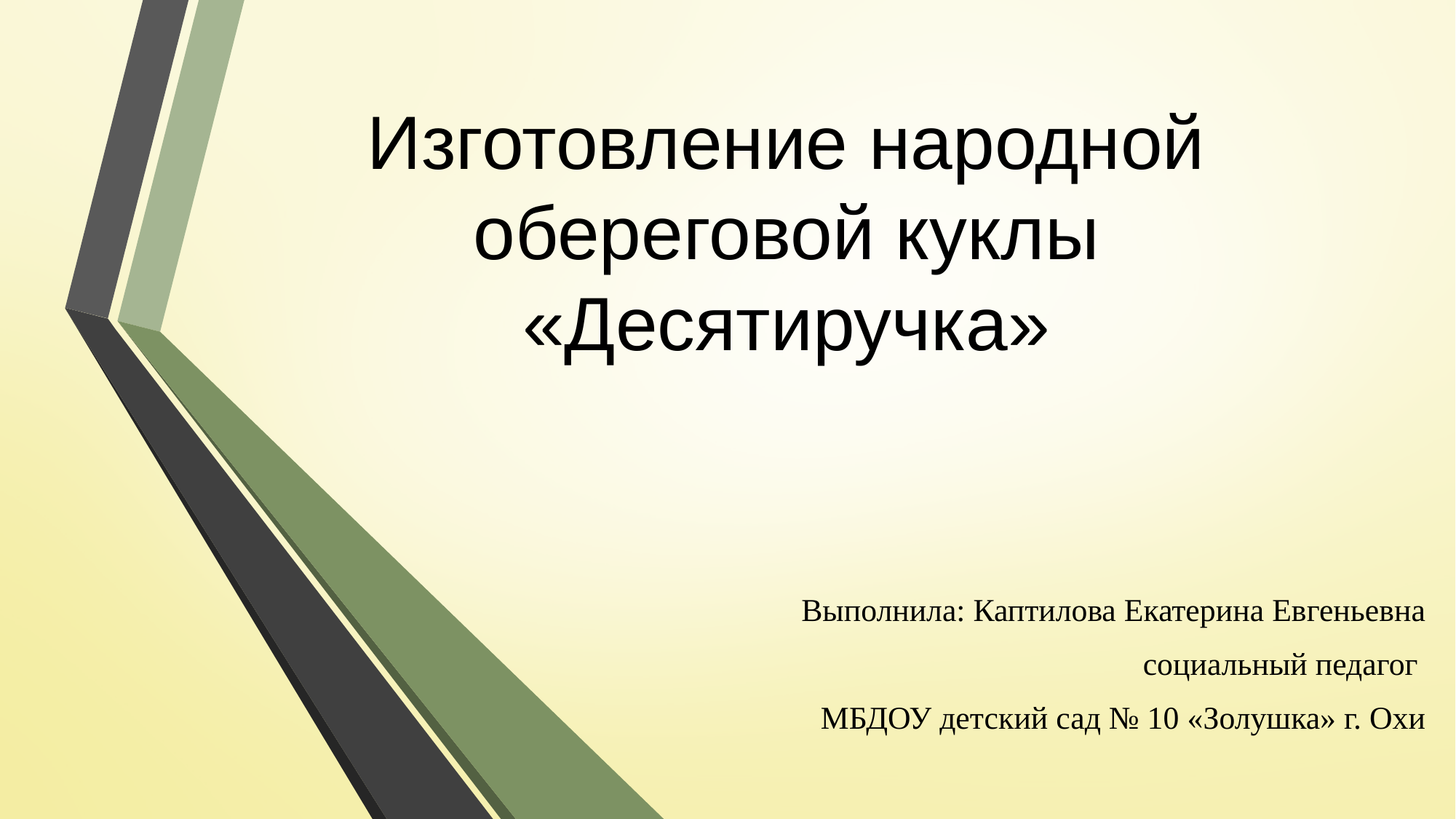

# Изготовление народной обереговой куклы «Десятиручка»
Выполнила: Каптилова Екатерина Евгеньевна
социальный педагог
МБДОУ детский сад № 10 «Золушка» г. Охи